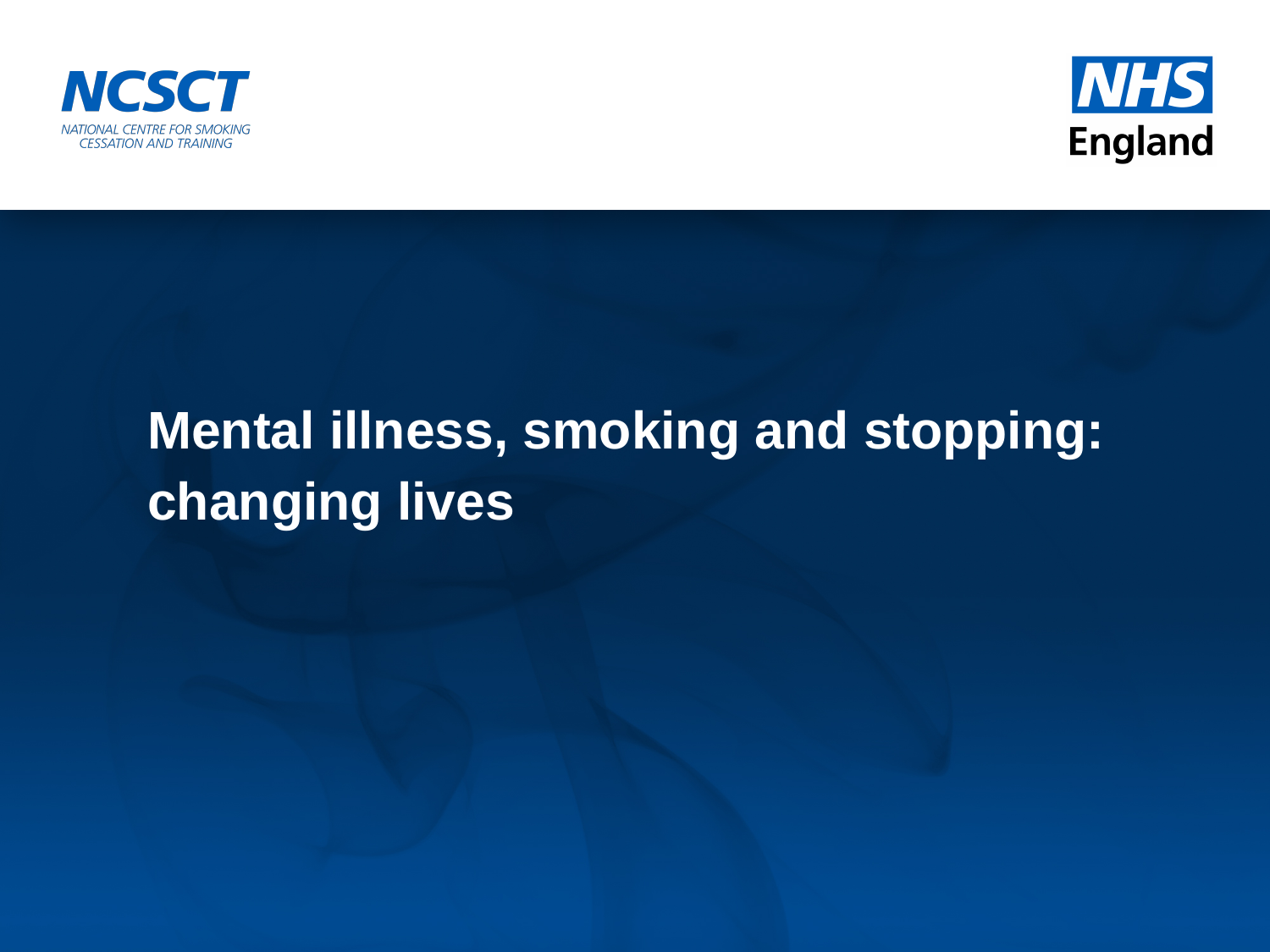

Mental illness, smoking and stopping: changing lives